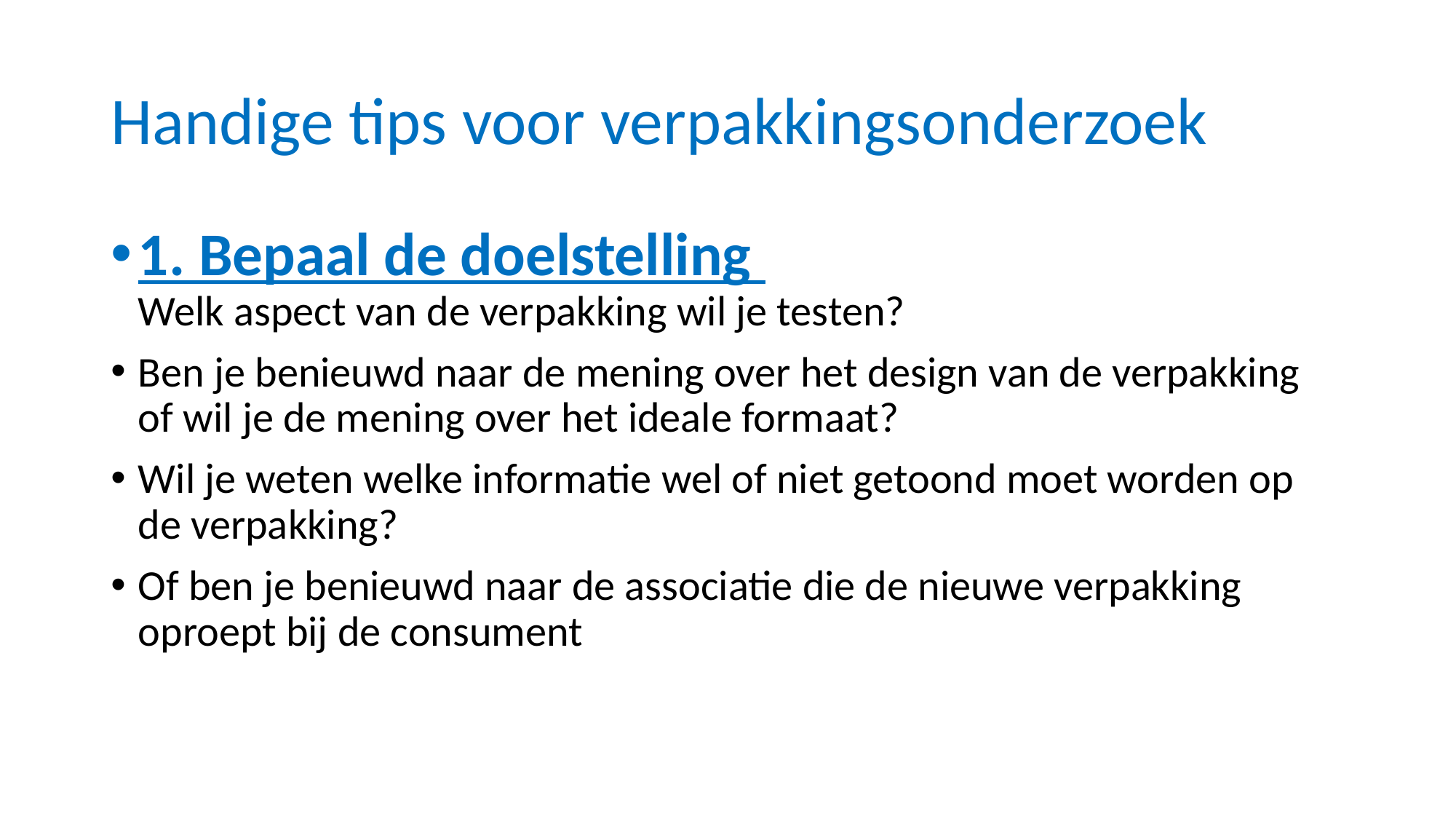

# Handige tips voor verpakkingsonderzoek
1. Bepaal de doelstelling
Welk aspect van de verpakking wil je testen?
Ben je benieuwd naar de mening over het design van de verpakking of wil je de mening over het ideale formaat?
Wil je weten welke informatie wel of niet getoond moet worden op de verpakking?
Of ben je benieuwd naar de associatie die de nieuwe verpakking oproept bij de consument